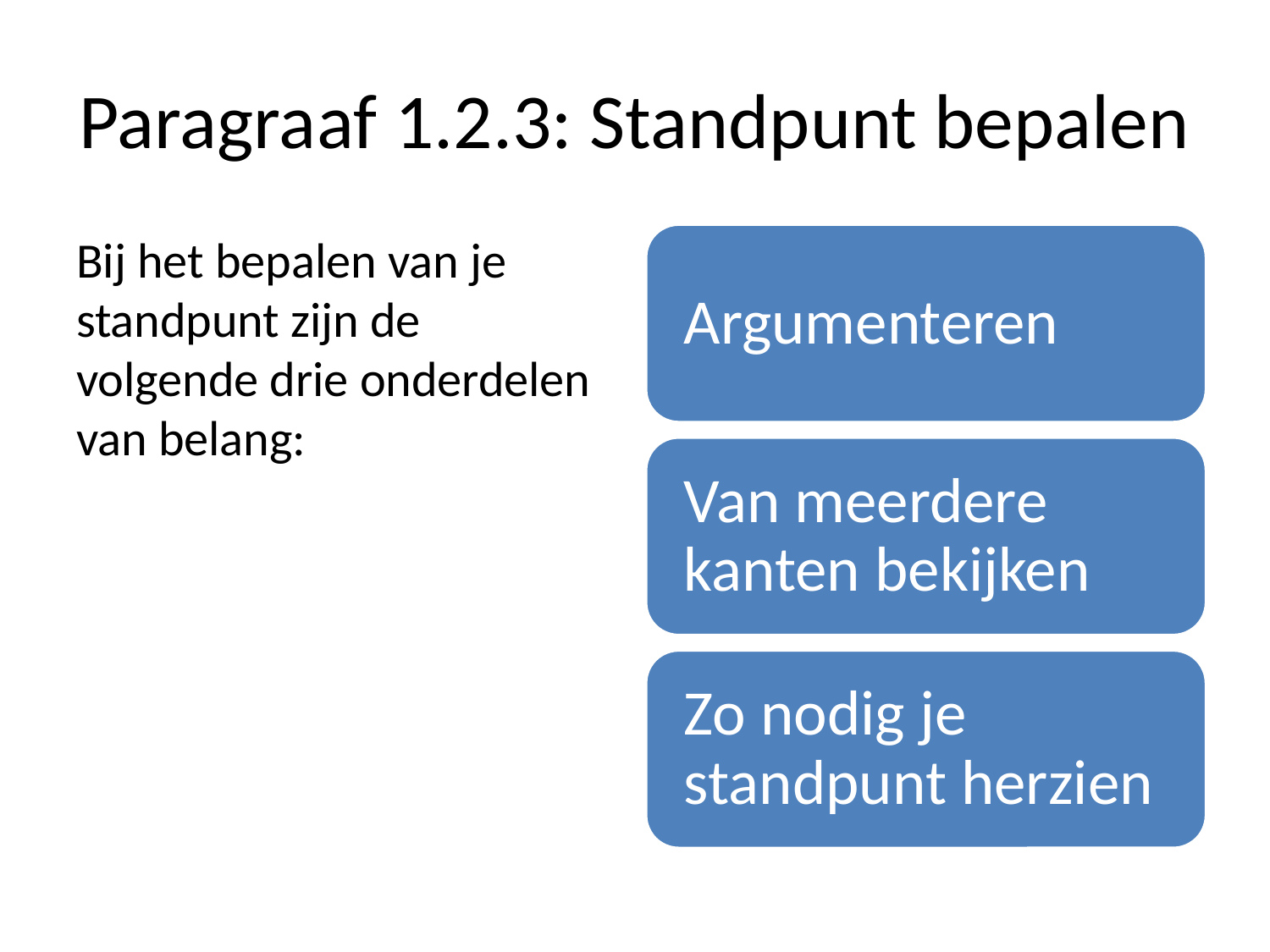

# Paragraaf 1.2.3: Standpunt bepalen
Bij het bepalen van je standpunt zijn de volgende drie onderdelen van belang:

Argumenteren
Van meerdere kanten bekijken
Zo nodig je standpunt herzien